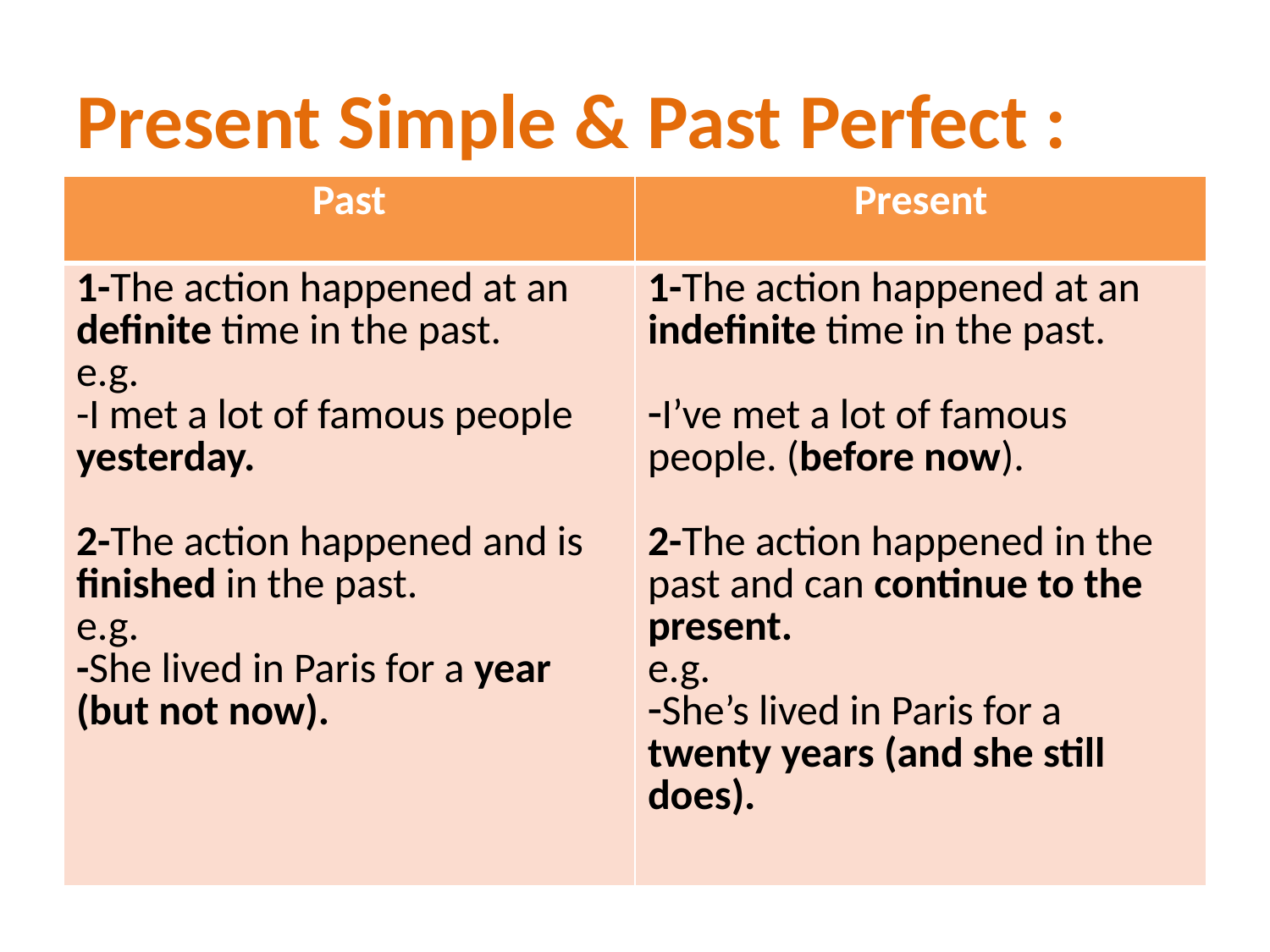

# Present Simple & Past Perfect :
| Past | Present |
| --- | --- |
| 1-The action happened at an definite time in the past. e.g. -I met a lot of famous people yesterday. 2-The action happened and is finished in the past. e.g. -She lived in Paris for a year (but not now). | 1-The action happened at an indefinite time in the past. I’ve met a lot of famous people. (before now). 2-The action happened in the past and can continue to the present. e.g. She’s lived in Paris for a twenty years (and she still does). |